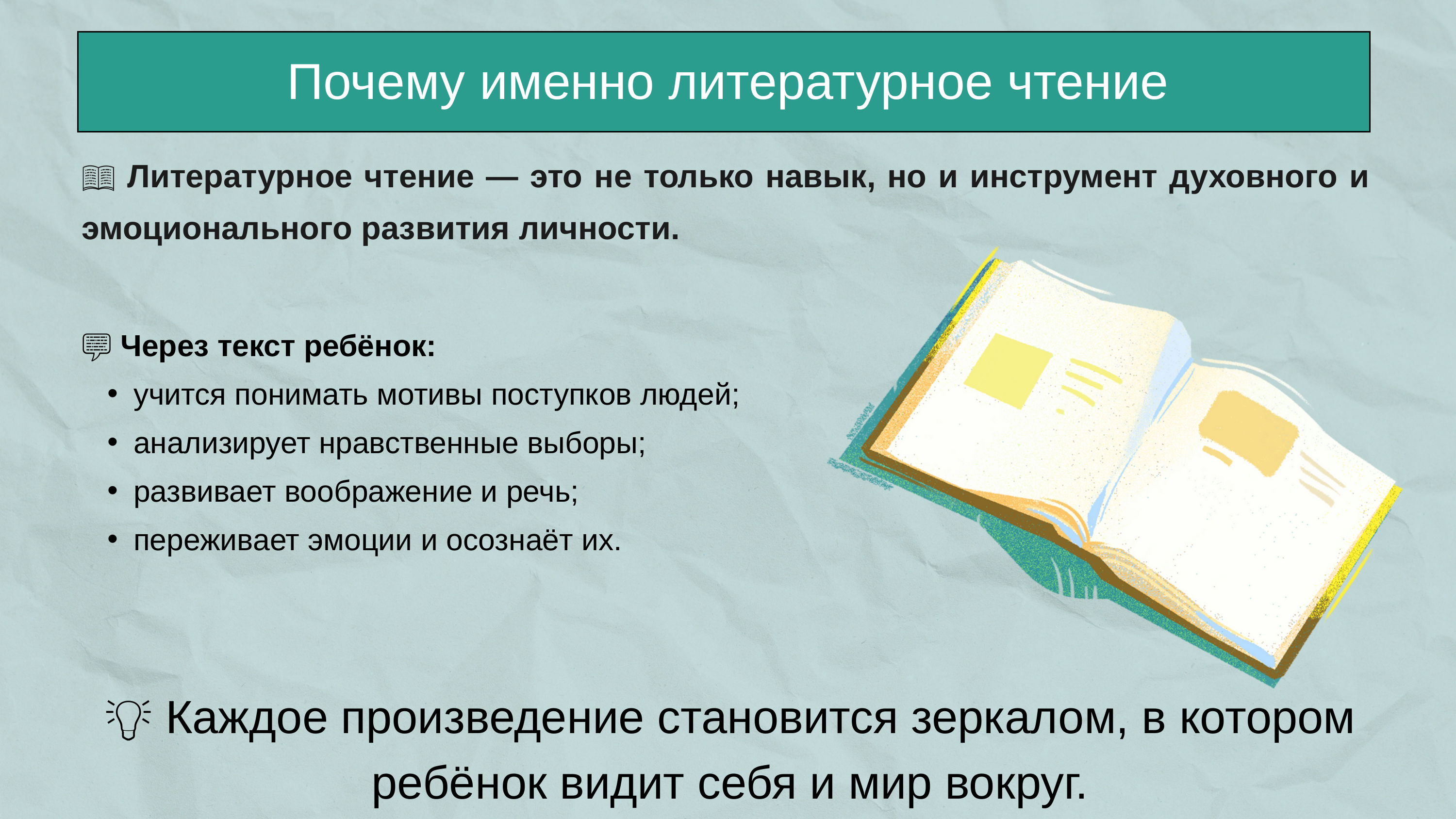

Почему именно литературное чтение
📖 Литературное чтение — это не только навык, но и инструмент духовного и эмоционального развития личности.

💬 Через текст ребёнок:
учится понимать мотивы поступков людей;
анализирует нравственные выборы;
развивает воображение и речь;
переживает эмоции и осознаёт их.
💡 Каждое произведение становится зеркалом, в котором ребёнок видит себя и мир вокруг.